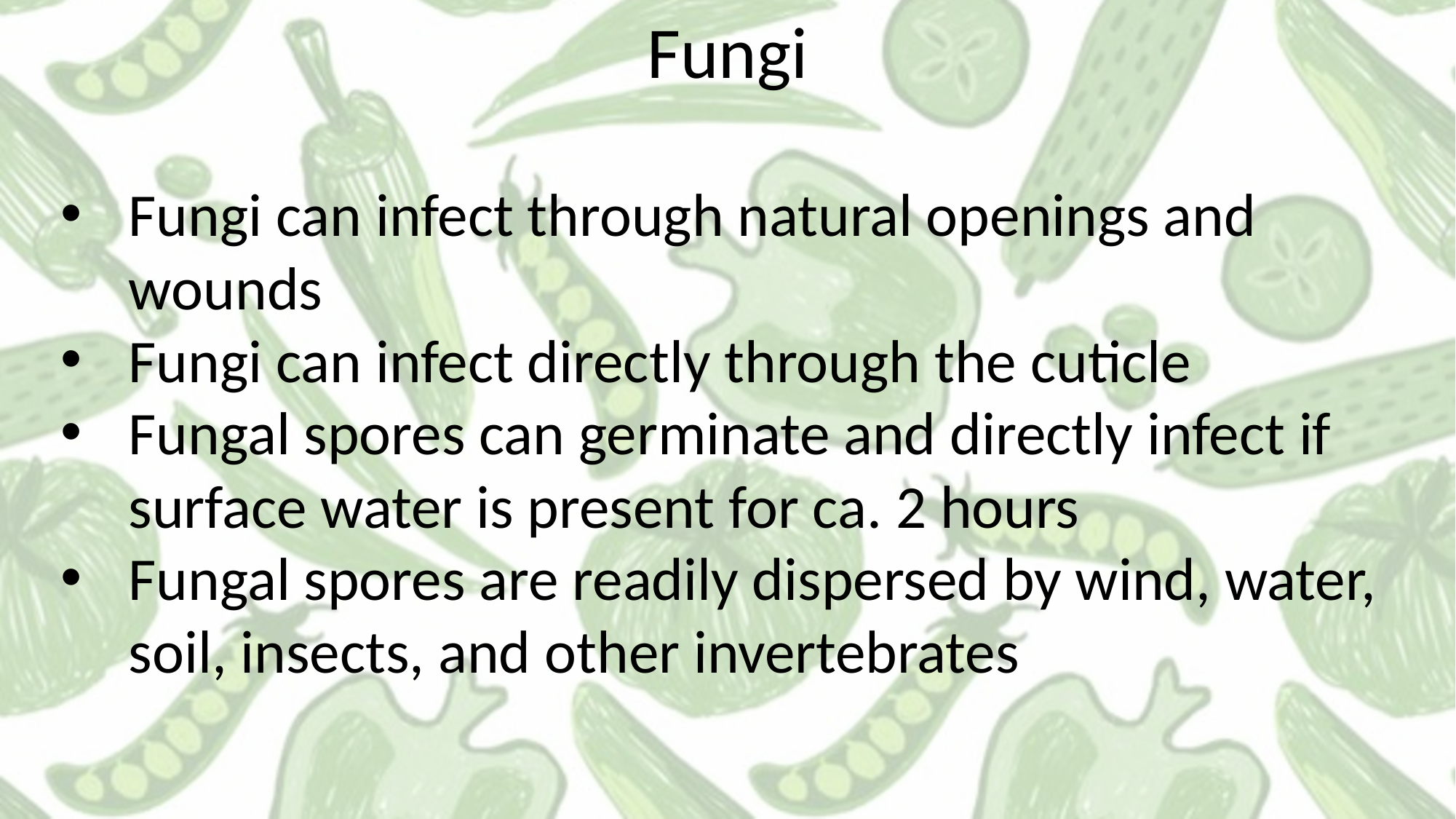

Fungi
Fungi can infect through natural openings and wounds
Fungi can infect directly through the cuticle
Fungal spores can germinate and directly infect if surface water is present for ca. 2 hours
Fungal spores are readily dispersed by wind, water, soil, insects, and other invertebrates